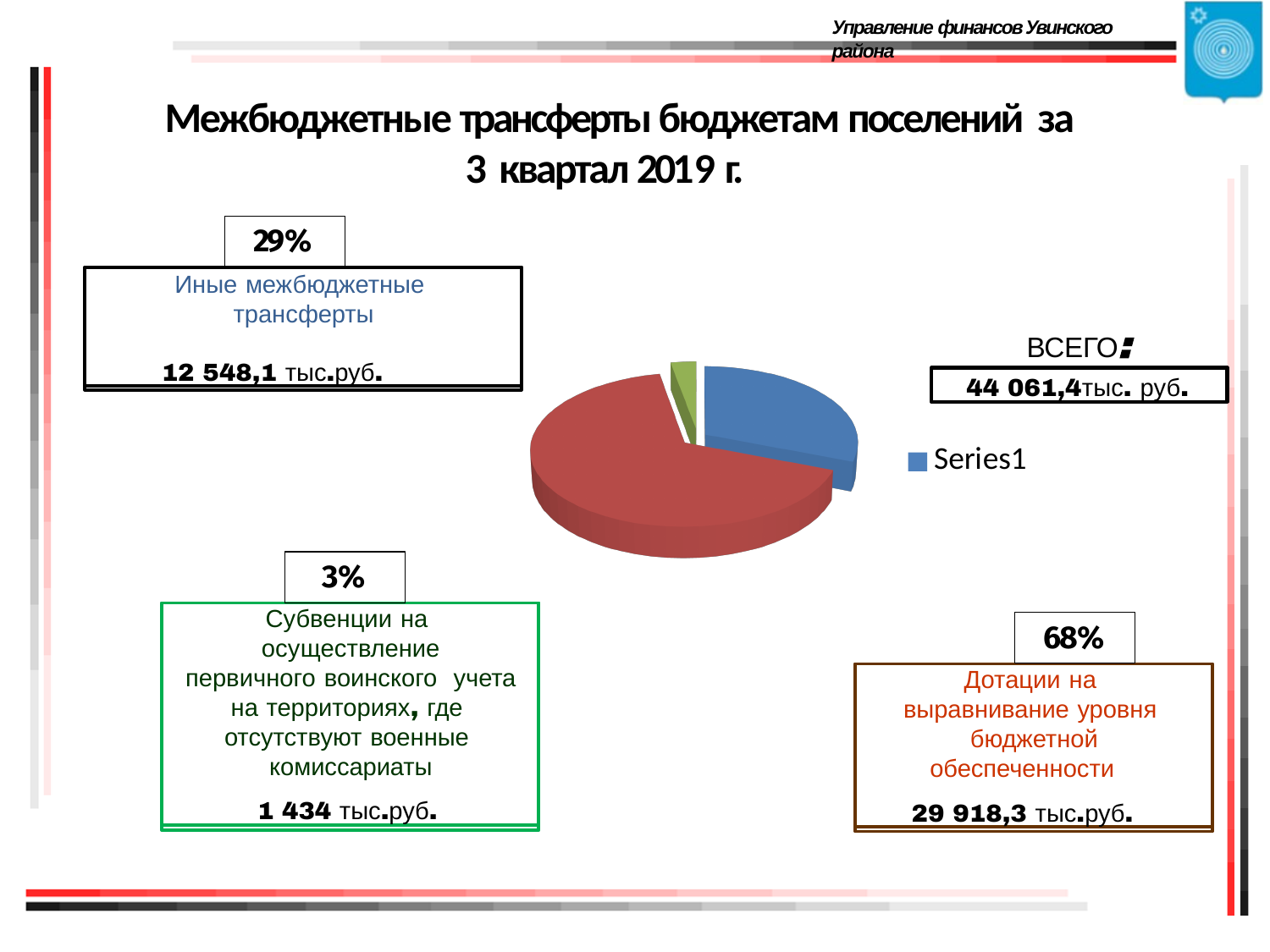

Управление финансов Увинского района

# Межбюджетные трансферты бюджетам поселений  за     3  квартал 2019 г.

29%

Иные межбюджетные  трансферты
12 548,1 тыс.руб.

[unsupported chart]

ВСЕГО:
44 061,4тыс. руб.

3%

Субвенции на  осуществление
первичного воинского  учета на территориях, где  отсутствуют военные  комиссариаты
1 434 тыс.руб.

68%

Дотации на  выравнивание уровня  бюджетной
обеспеченности
29 918,3 тыс.руб.